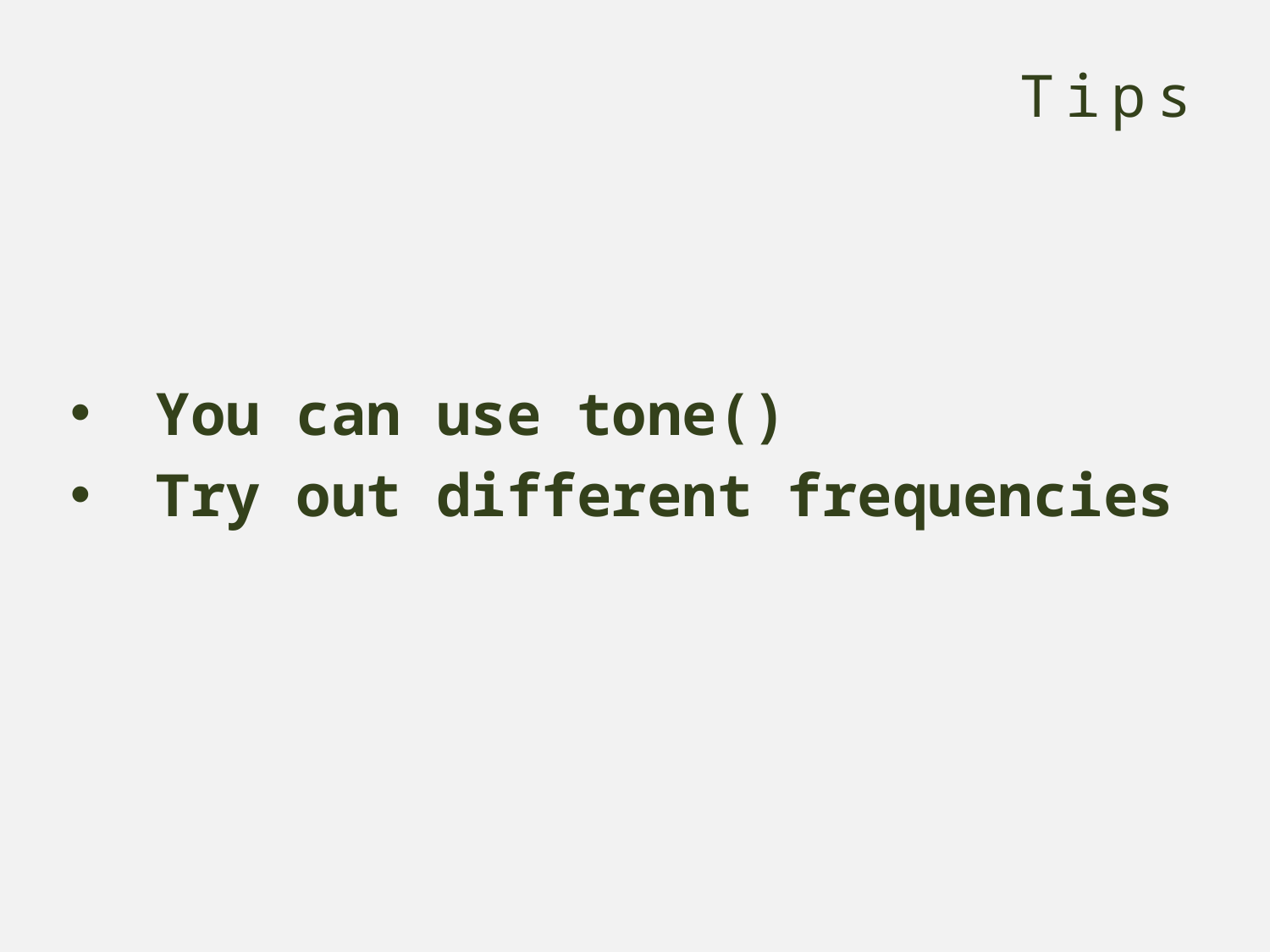

Tips
You can use tone()
Try out different frequencies